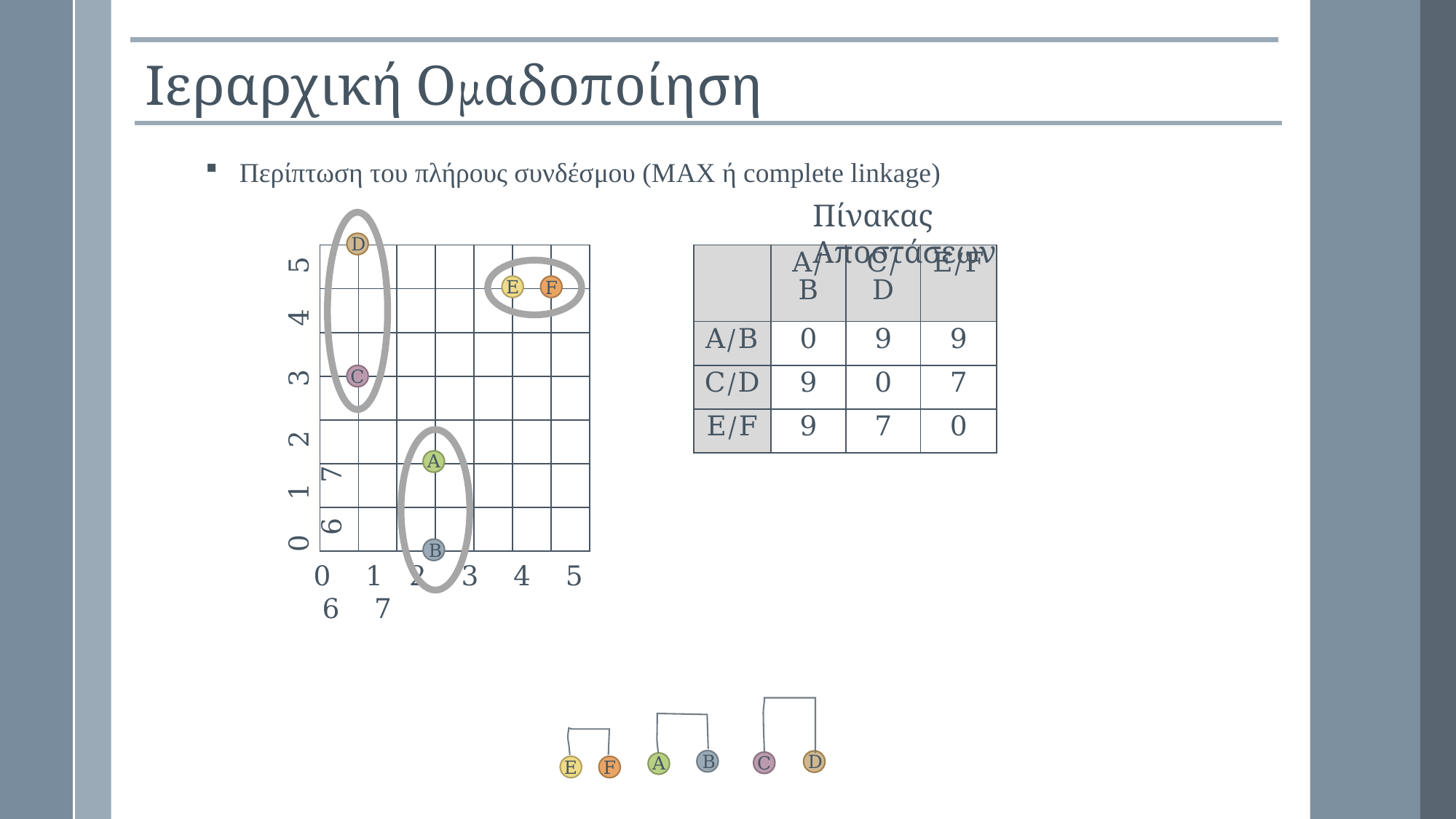

Ιεραρχική Ομαδοποίηση
Περίπτωση του πλήρους συνδέσμου (ΜAX ή complete linkage)
Πίνακας Αποστάσεων

D

|  |  |  |  |  |  |  |
| --- | --- | --- | --- | --- | --- | --- |
|  |  |  |  |  |  |  |
|  |  |  |  |  |  |  |
|  |  |  |  |  |  |  |
|  |  |  |  |  |  |  |
|  |  |  |  |  |  |  |
|  |  |  |  |  |  |  |
|  | A/Β | C/D | E/F |
| --- | --- | --- | --- |
| A/Β | 0 | 9 | 9 |
| C/D | 9 | 0 | 7 |
| E/F | 9 | 7 | 0 |

E
F

C

0    1    2     3     4    5     6    7

A

B

0    1   2    3    4    5    6    7

D
B
A
C
E

F